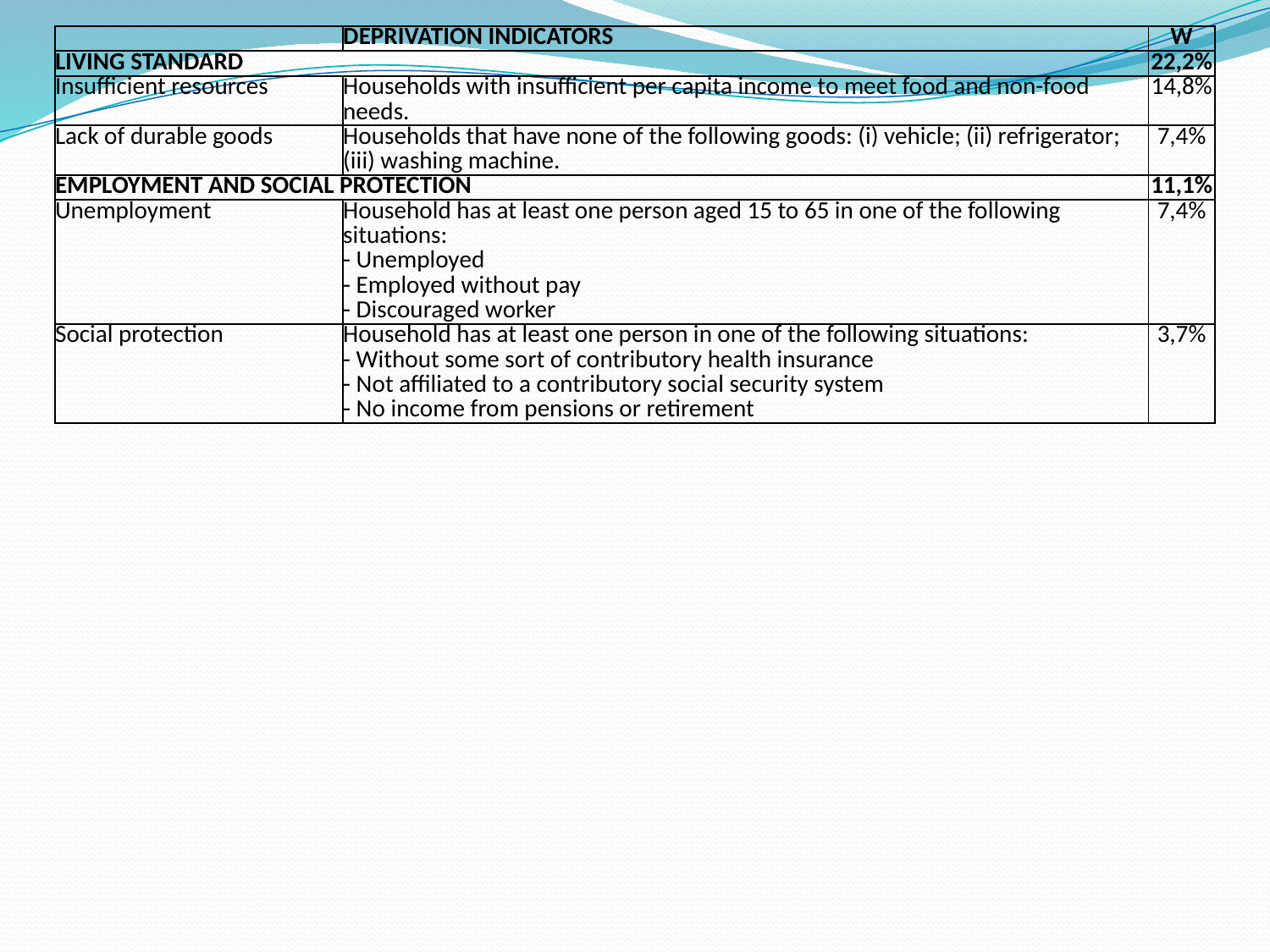

|  | DEPRIVATION INDICATORS | W |
| --- | --- | --- |
| LIVING STANDARD |  | 22,2% |
| Insufficient resources | Households with insufficient per capita income to meet food and non-food needs. | 14,8% |
| Lack of durable goods | Households that have none of the following goods: (i) vehicle; (ii) refrigerator; (iii) washing machine. | 7,4% |
| EMPLOYMENT AND SOCIAL PROTECTION |  | 11,1% |
| Unemployment | Household has at least one person aged 15 to 65 in one of the following situations: - Unemployed - Employed without pay - Discouraged worker | 7,4% |
| Social protection | Household has at least one person in one of the following situations: - Without some sort of contributory health insurance - Not affiliated to a contributory social security system - No income from pensions or retirement | 3,7% |